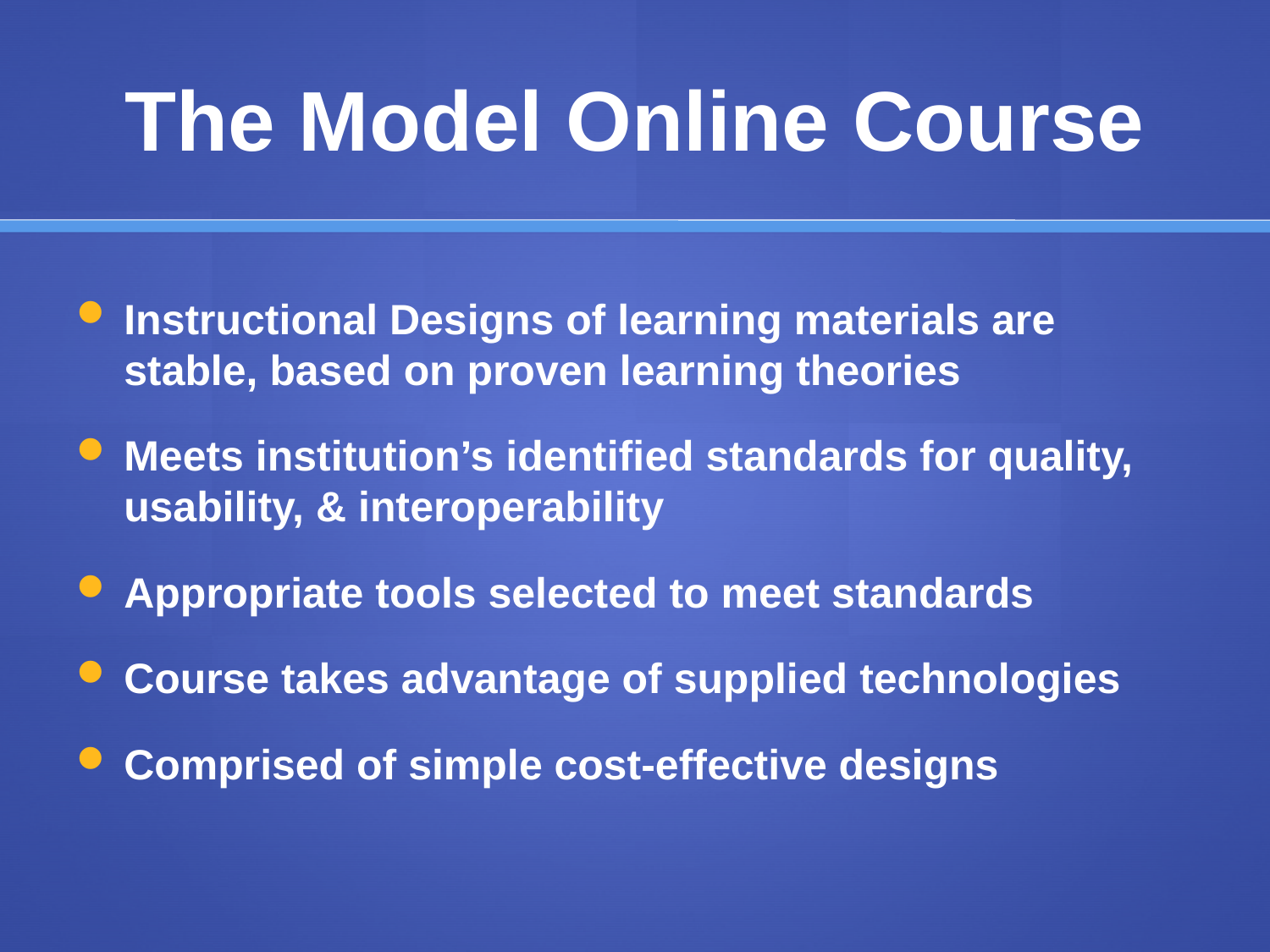

# The Model Online Course
Instructional Designs of learning materials are stable, based on proven learning theories
Meets institution’s identified standards for quality, usability, & interoperability
Appropriate tools selected to meet standards
Course takes advantage of supplied technologies
Comprised of simple cost-effective designs